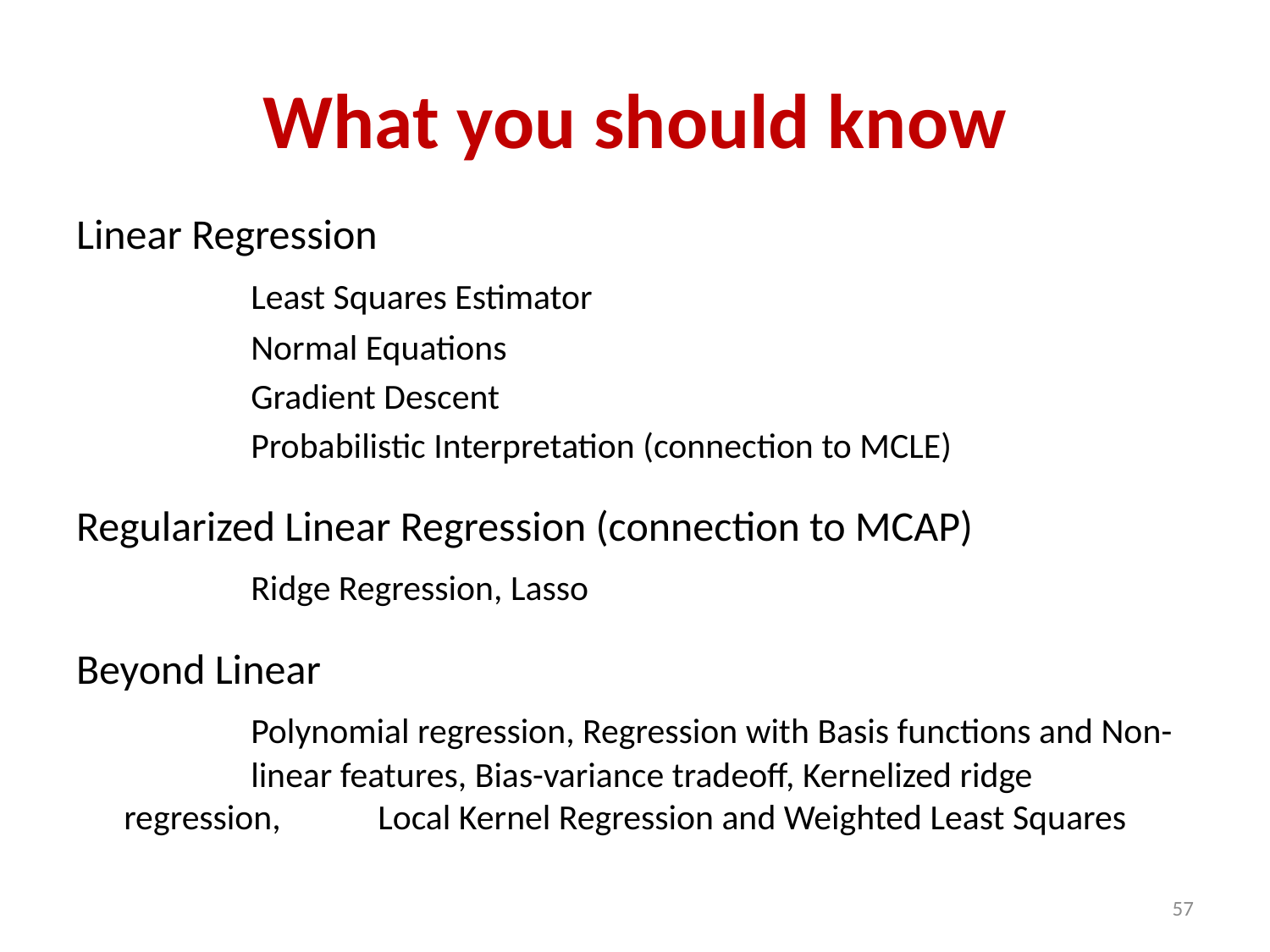

# What you should know
Linear Regression
		Least Squares Estimator
		Normal Equations
		Gradient Descent
		Probabilistic Interpretation (connection to MCLE)

Regularized Linear Regression (connection to MCAP)
		Ridge Regression, Lasso

Beyond Linear
		Polynomial regression, Regression with Basis functions and Non-	linear features, Bias-variance tradeoff, Kernelized ridge regression, 	Local Kernel Regression and Weighted Least Squares

57